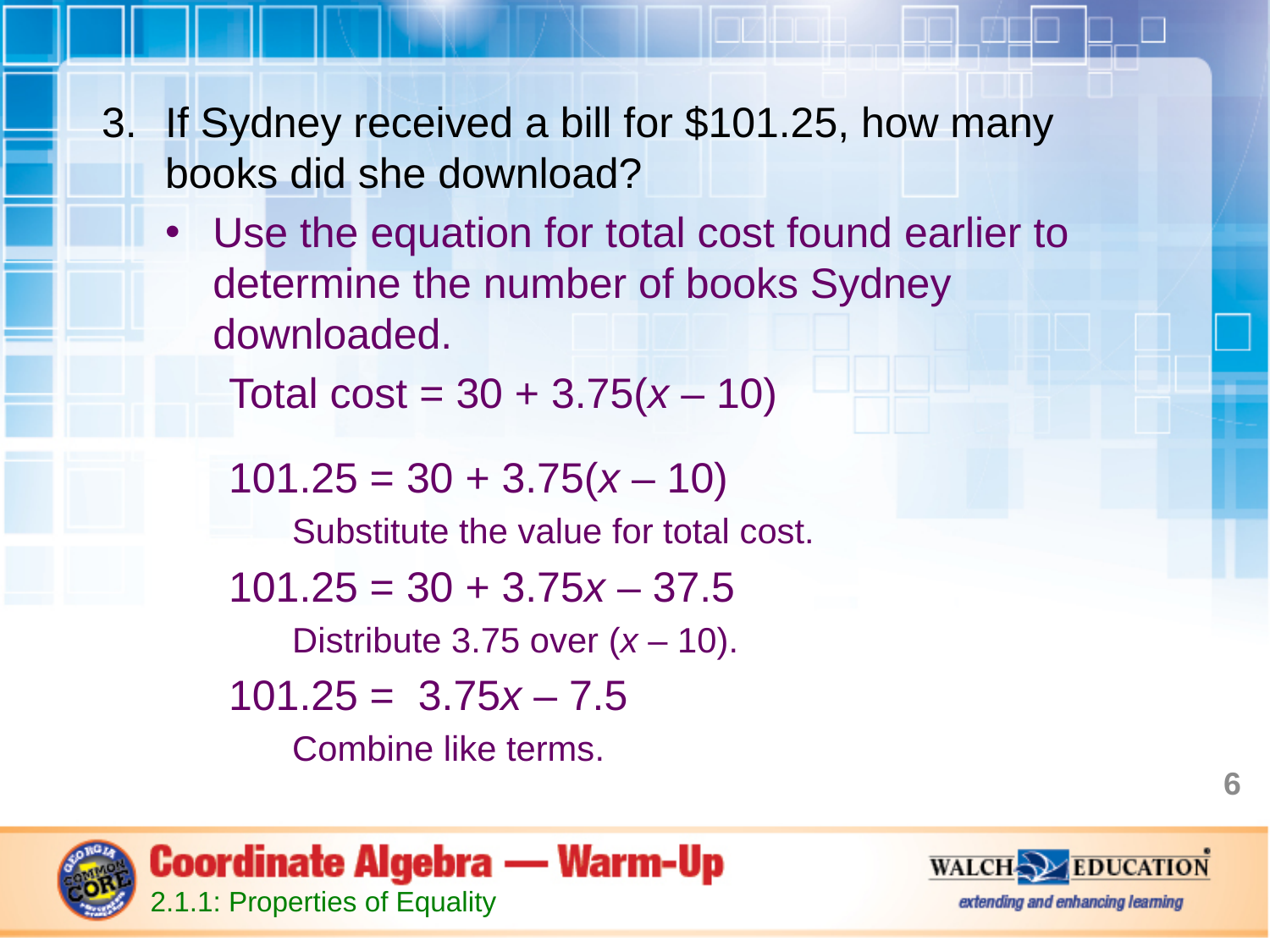

If Sydney received a bill for $101.25, how many books did she download?
Use the equation for total cost found earlier to determine the number of books Sydney downloaded.
Total cost = 30 + 3.75(x – 10)
101.25 = 30 + 3.75(x – 10)
Substitute the value for total cost.
101.25 = 30 + 3.75x – 37.5
Distribute 3.75 over (x – 10).
101.25 =  3.75x – 7.5
Combine like terms.

6
2.1.1: Properties of Equality